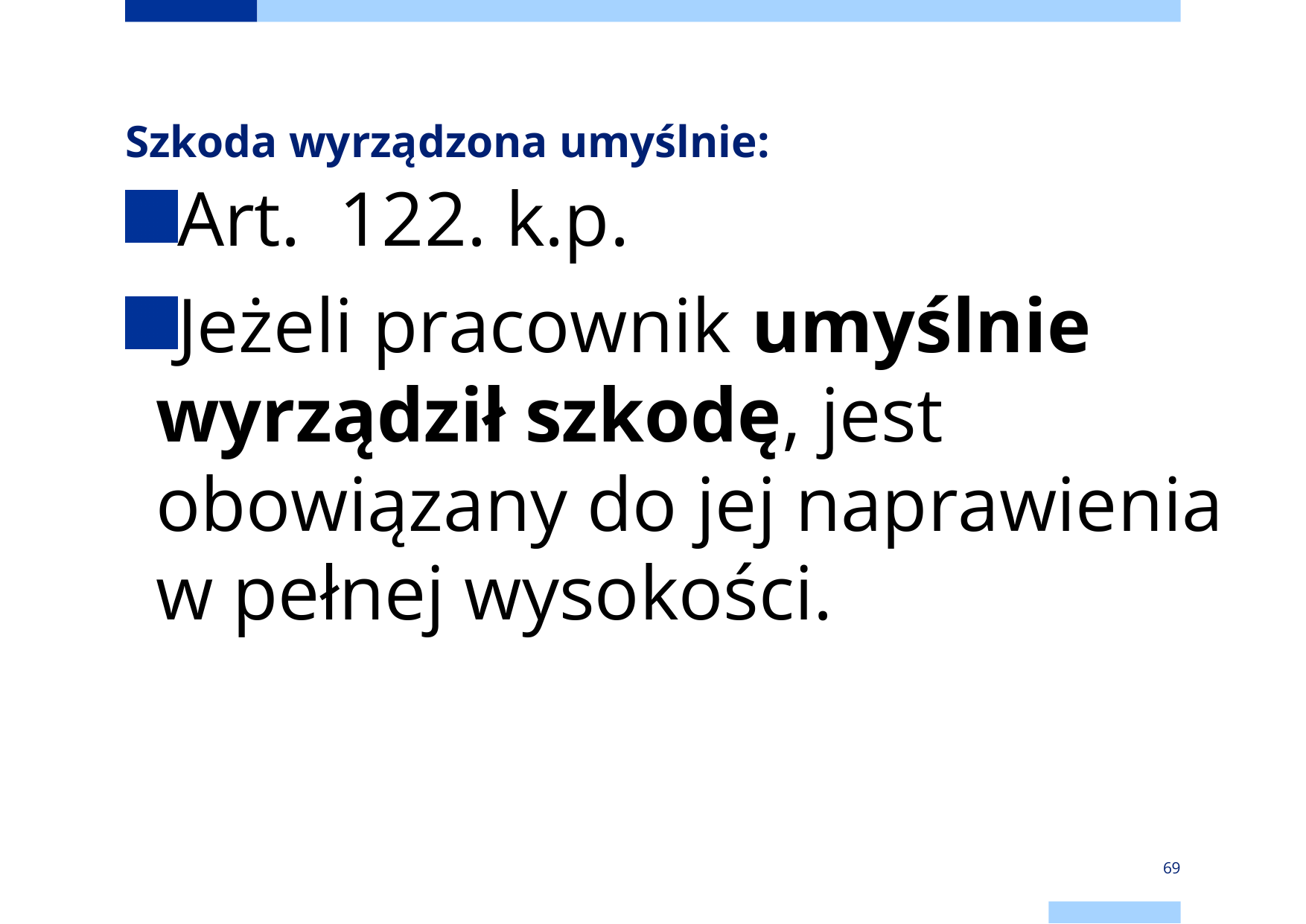

# Szkoda wyrządzona umyślnie:
Art.  122. k.p.
Jeżeli pracownik umyślnie wyrządził szkodę, jest obowiązany do jej naprawienia w pełnej wysokości.

69